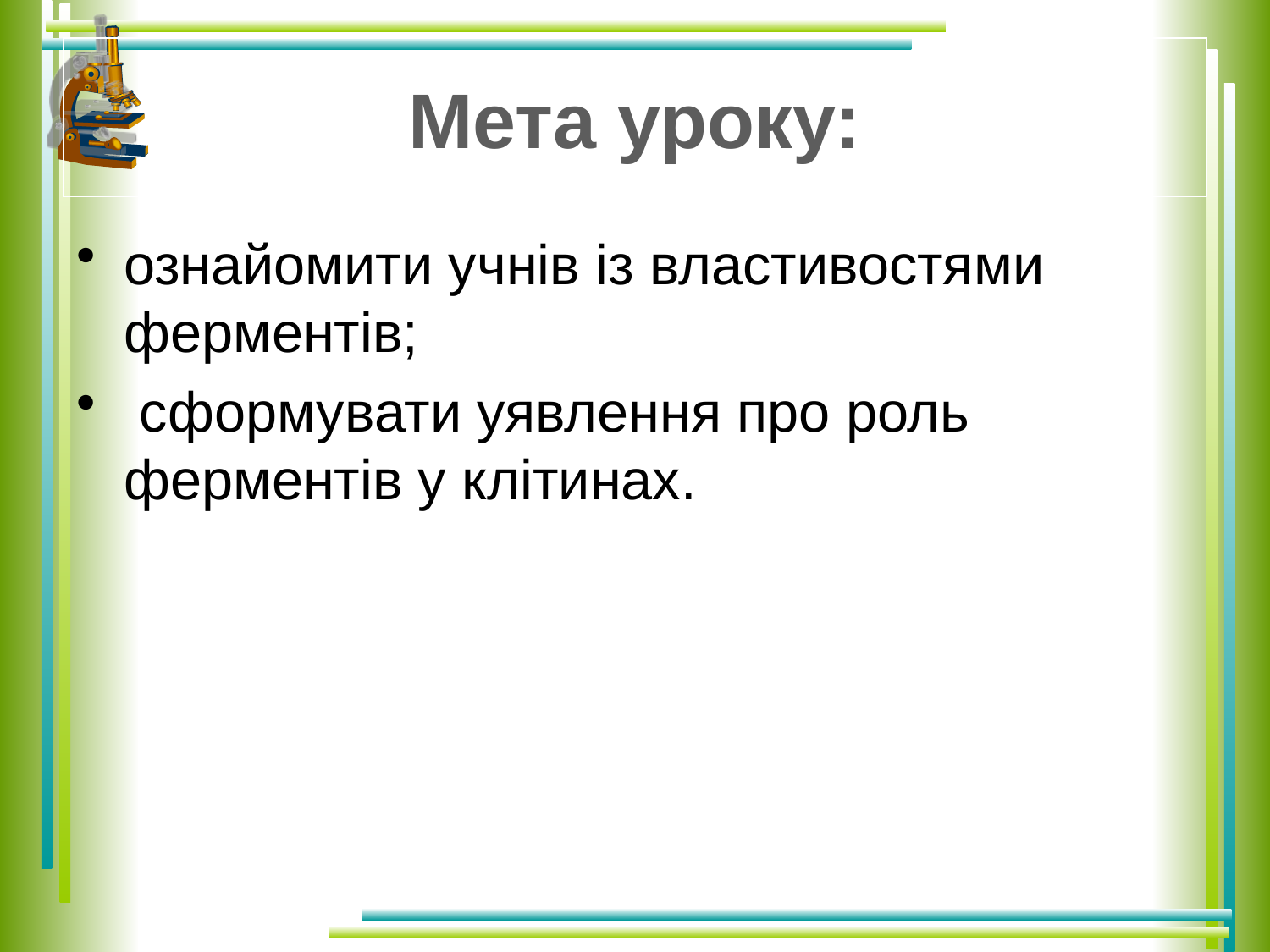

# Мета уроку:
ознайомити учнів із властивостями ферментів;
 сформувати уявлення про роль ферментів у клітинах.